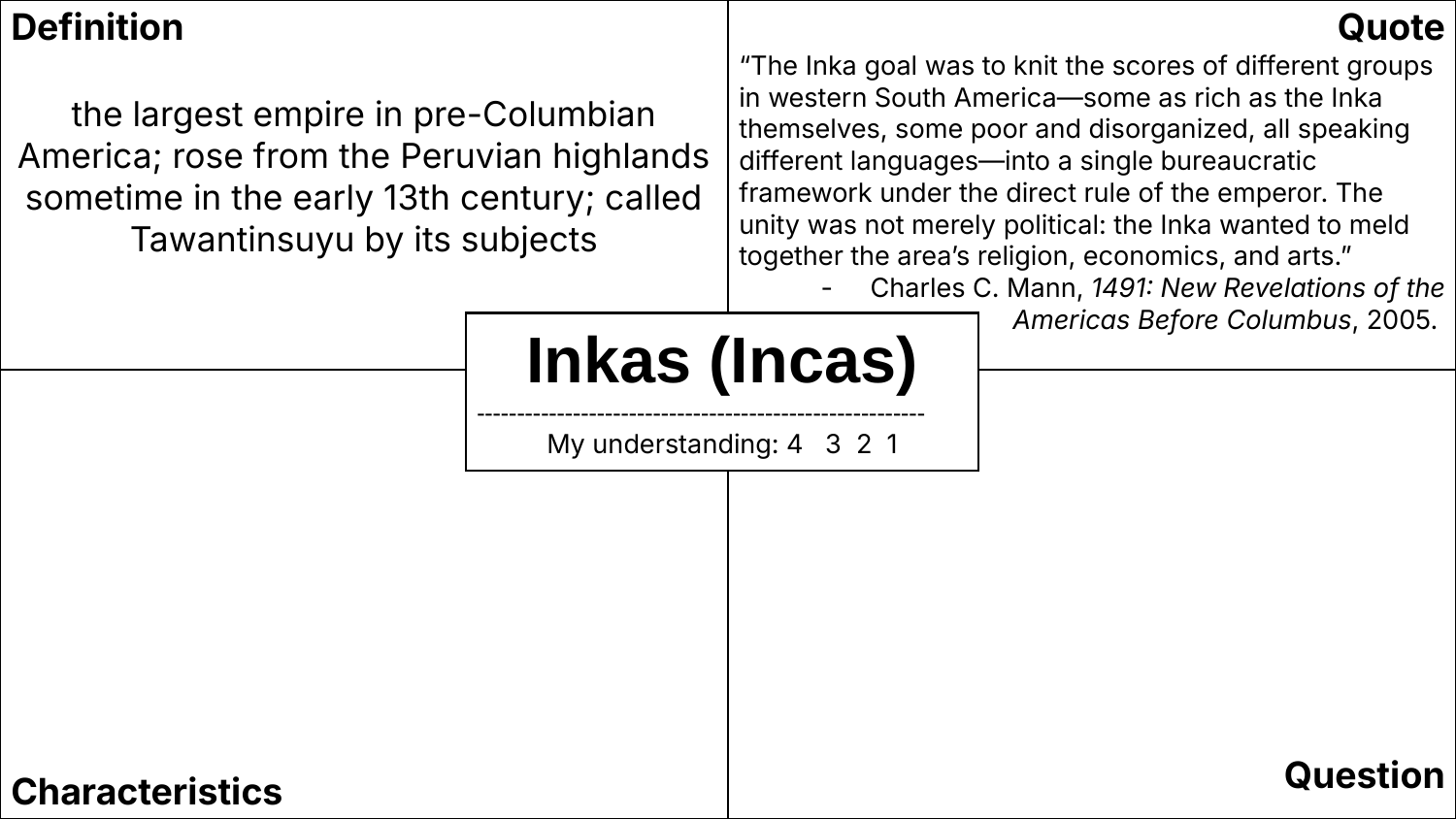

| Definition the largest empire in pre-Columbian America; rose from the Peruvian highlands sometime in the early 13th century; called Tawantinsuyu by its subjects | Quote “The Inka goal was to knit the scores of different groups in western South America—some as rich as the Inka themselves, some poor and disorganized, all speaking different languages—into a single bureaucratic framework under the direct rule of the emperor. The unity was not merely political: the Inka wanted to meld together the area’s religion, economics, and arts.” Charles C. Mann, 1491: New Revelations of the Americas Before Columbus, 2005. |
| --- | --- |
| Characteristics | Question |
Inkas (Incas)
--------------------------------------------------------
My understanding: 4   3  2  1